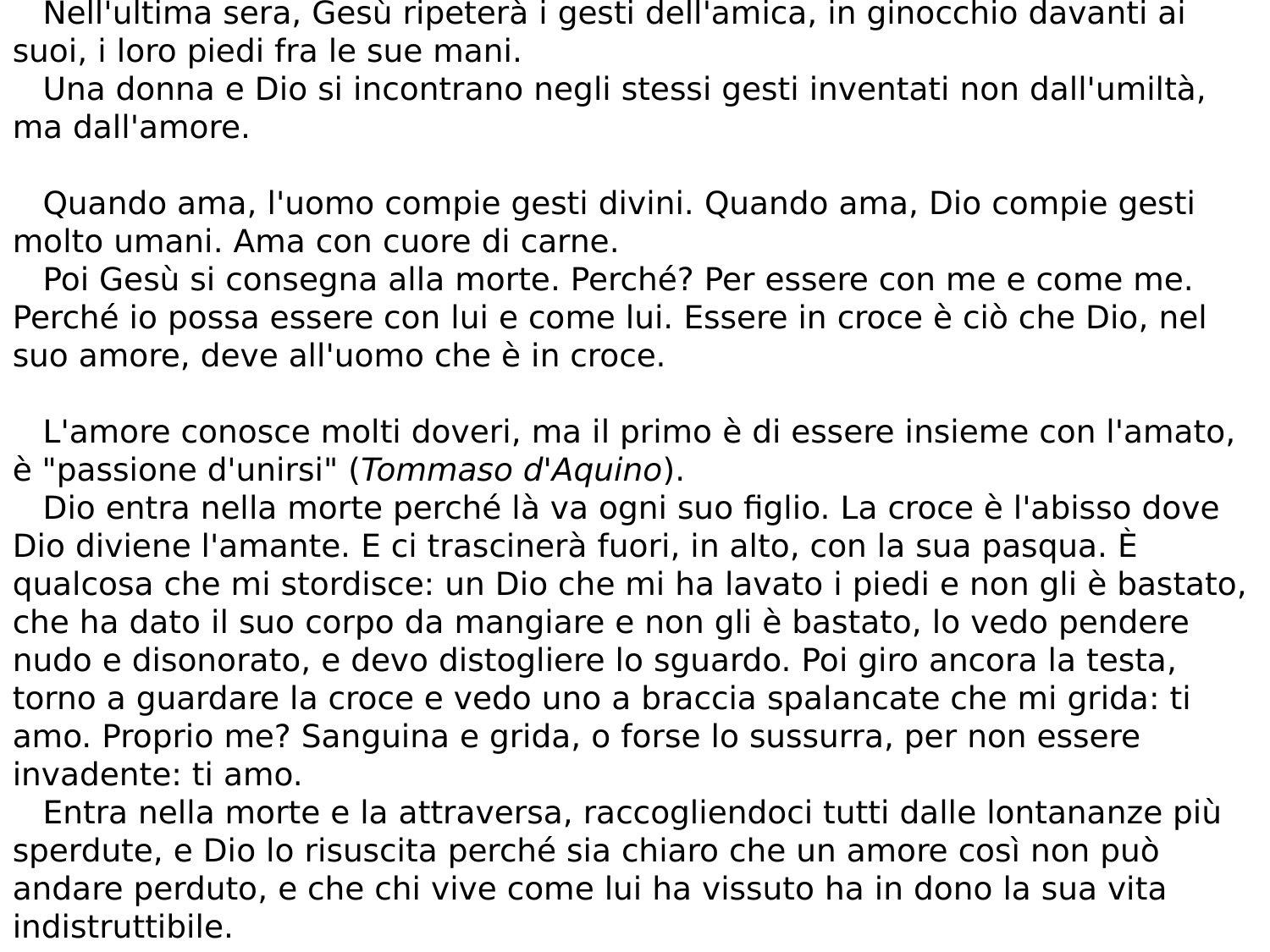

Nell'ultima sera, Gesù ripeterà i gesti dell'amica, in ginocchio davanti ai suoi, i loro piedi fra le sue mani.
   Una donna e Dio si incontrano negli stessi gesti inventati non dall'umiltà, ma dall'amore.

   Quando ama, l'uomo compie gesti divini. Quando ama, Dio compie gesti molto umani. Ama con cuore di carne.
   Poi Gesù si consegna alla morte. Perché? Per essere con me e come me. Perché io possa essere con lui e come lui. Essere in croce è ciò che Dio, nel suo amore, deve all'uomo che è in croce.

   L'amore conosce molti doveri, ma il primo è di essere insieme con l'amato, è "passione d'unirsi" (Tommaso d'Aquino).
   Dio entra nella morte perché là va ogni suo figlio. La croce è l'abisso dove Dio diviene l'amante. E ci trascinerà fuori, in alto, con la sua pasqua. È qualcosa che mi stordisce: un Dio che mi ha lavato i piedi e non gli è bastato, che ha dato il suo corpo da mangiare e non gli è bastato, lo vedo pendere nudo e disonorato, e devo distogliere lo sguardo. Poi giro ancora la testa, torno a guardare la croce e vedo uno a braccia spalancate che mi grida: ti amo. Proprio me? Sanguina e grida, o forse lo sussurra, per non essere invadente: ti amo.
   Entra nella morte e la attraversa, raccogliendoci tutti dalle lontananze più sperdute, e Dio lo risuscita perché sia chiaro che un amore così non può andare perduto, e che chi vive come lui ha vissuto ha in dono la sua vita indistruttibile.